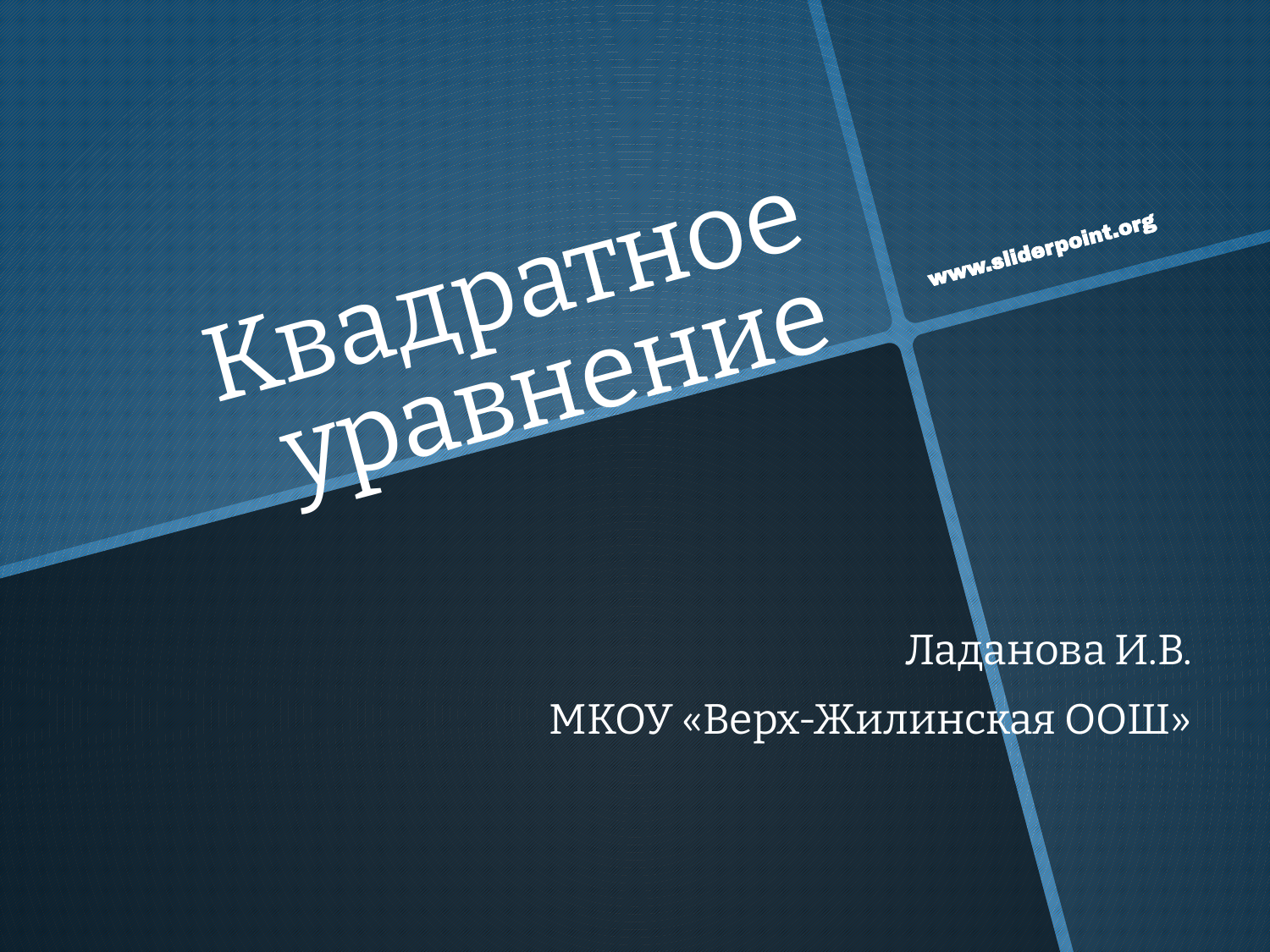

# Квадратное уравнение
www.sliderpoint.org
Ладанова И.В.
МКОУ «Верх-Жилинская ООШ»